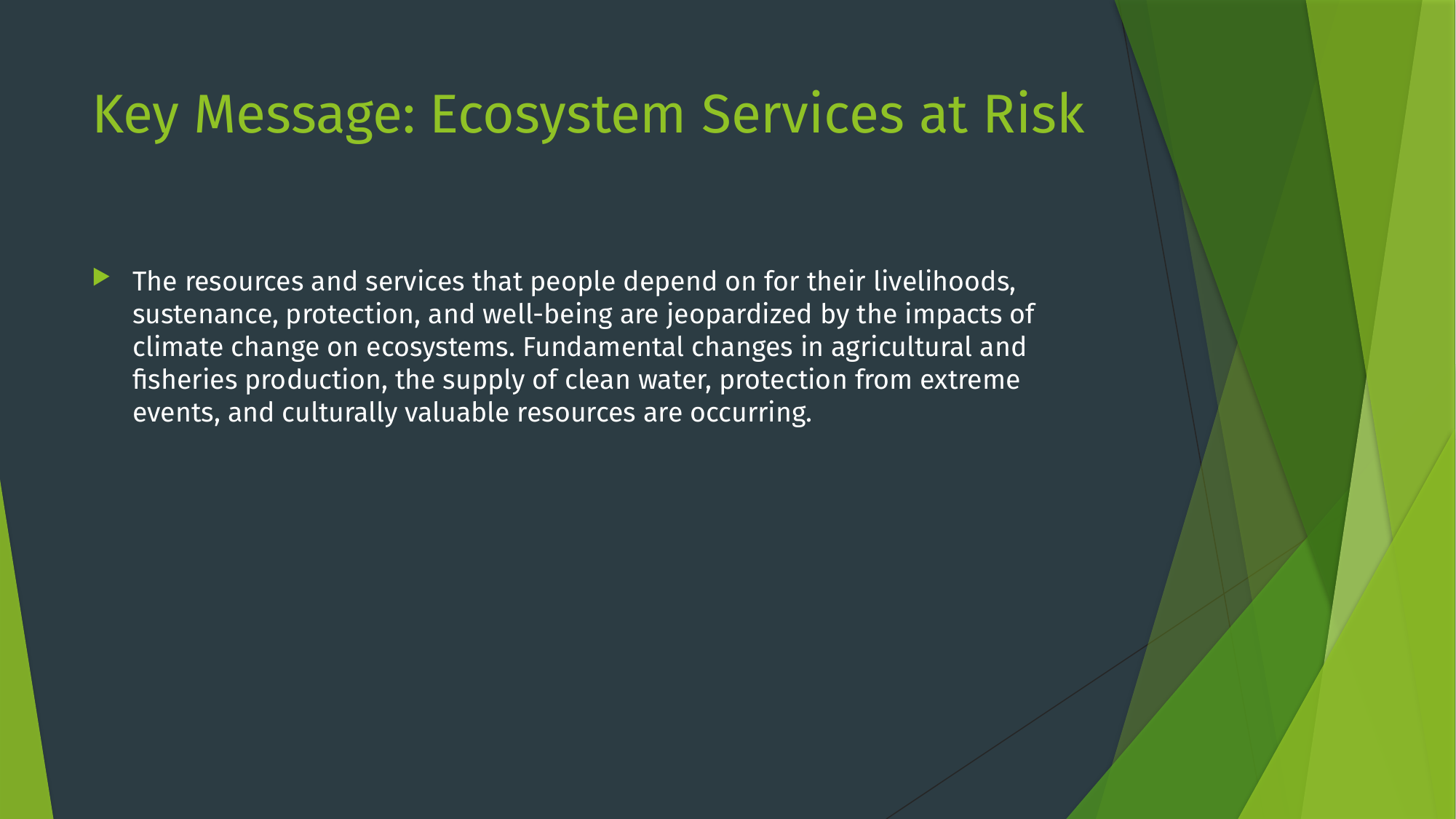

# Key Message: Ecosystem Services at Risk
The resources and services that people depend on for their livelihoods, sustenance, protection, and well-being are jeopardized by the impacts of climate change on ecosystems. Fundamental changes in agricultural and fisheries production, the supply of clean water, protection from extreme events, and culturally valuable resources are occurring.